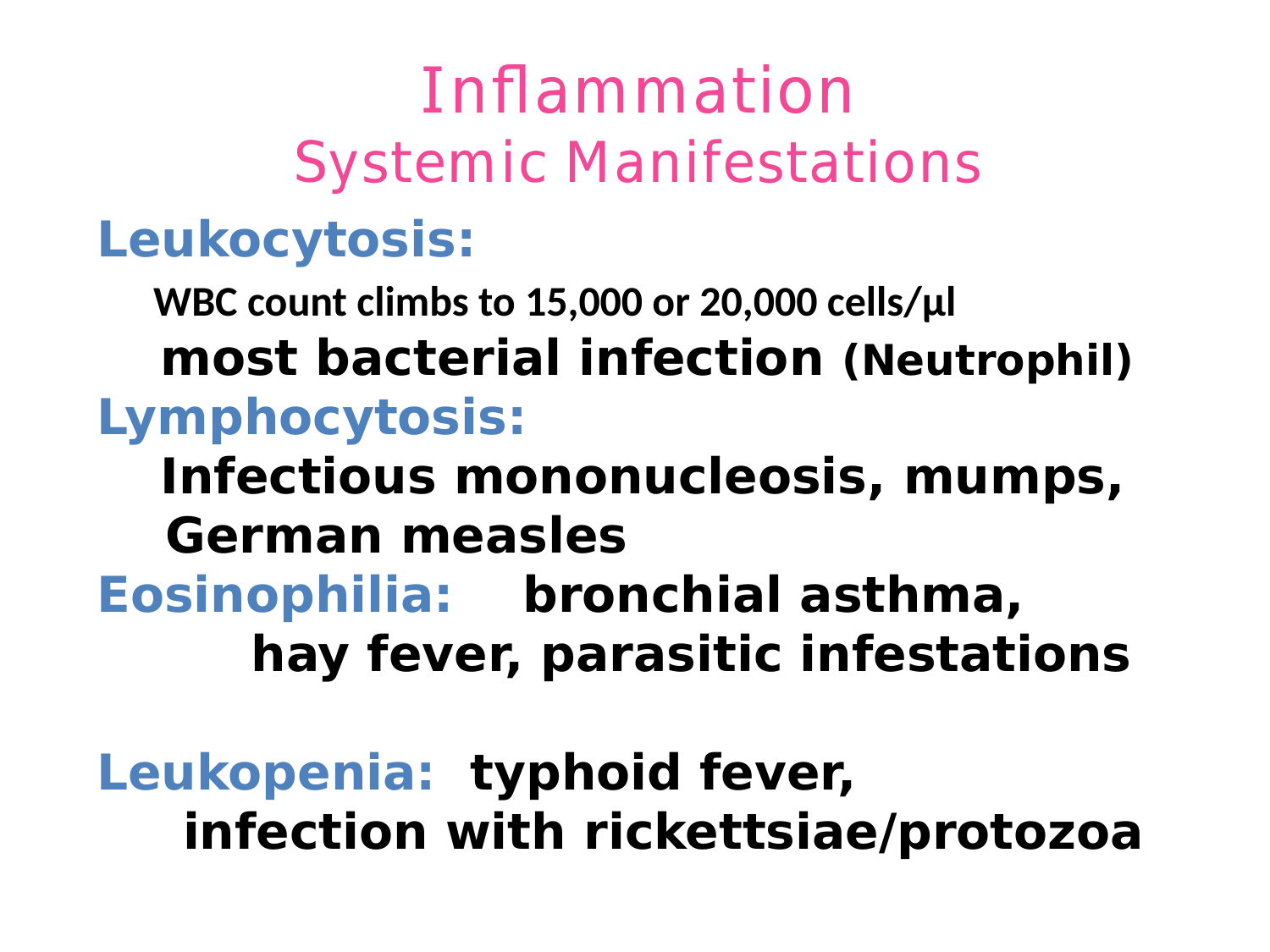

Inflammation
Systemic Manifestations

Leukocytosis:
     WBC count climbs to 15,000 or 20,000 cells/μl
	most bacterial infection (Neutrophil)
Lymphocytosis:
	Infectious mononucleosis, mumps,
    German measles
Eosinophilia:    bronchial asthma,
         hay fever, parasitic infestations

Leukopenia:  typhoid fever,
     infection with rickettsiae/protozoa